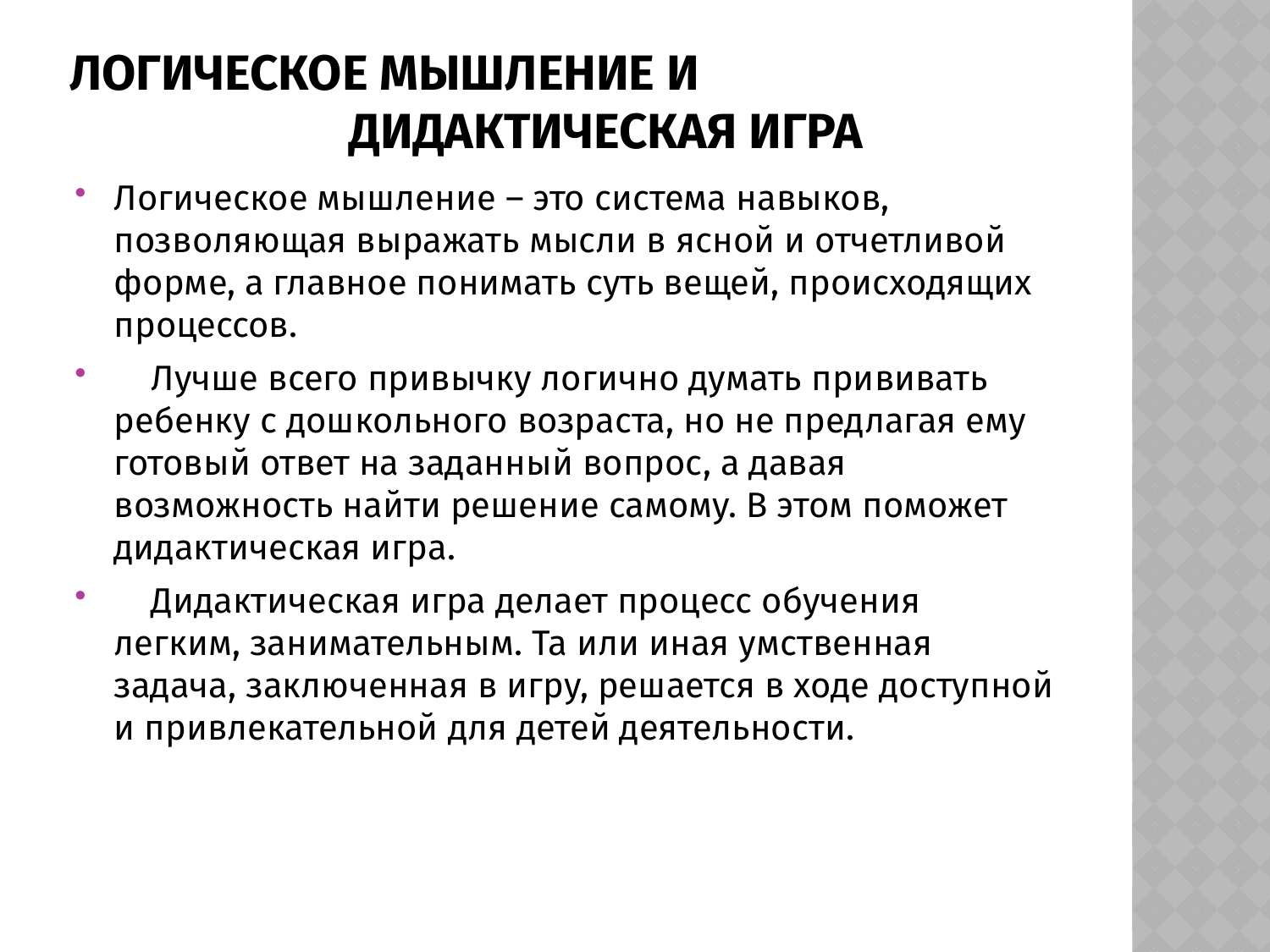

# Логическое мышление и дидактическая игра
Логическое мышление – это система навыков, позволяющая выражать мысли в ясной и отчетливой форме, а главное понимать суть вещей, происходящих процессов.
    Лучше всего привычку логично думать прививать ребенку с дошкольного возраста, но не предлагая ему готовый ответ на заданный вопрос, а давая возможность найти решение самому. В этом поможет дидактическая игра.
    Дидактическая игра делает процесс обучения легким, занимательным. Та или иная умственная задача, заключенная в игру, решается в ходе доступной и привлекательной для детей деятельности.